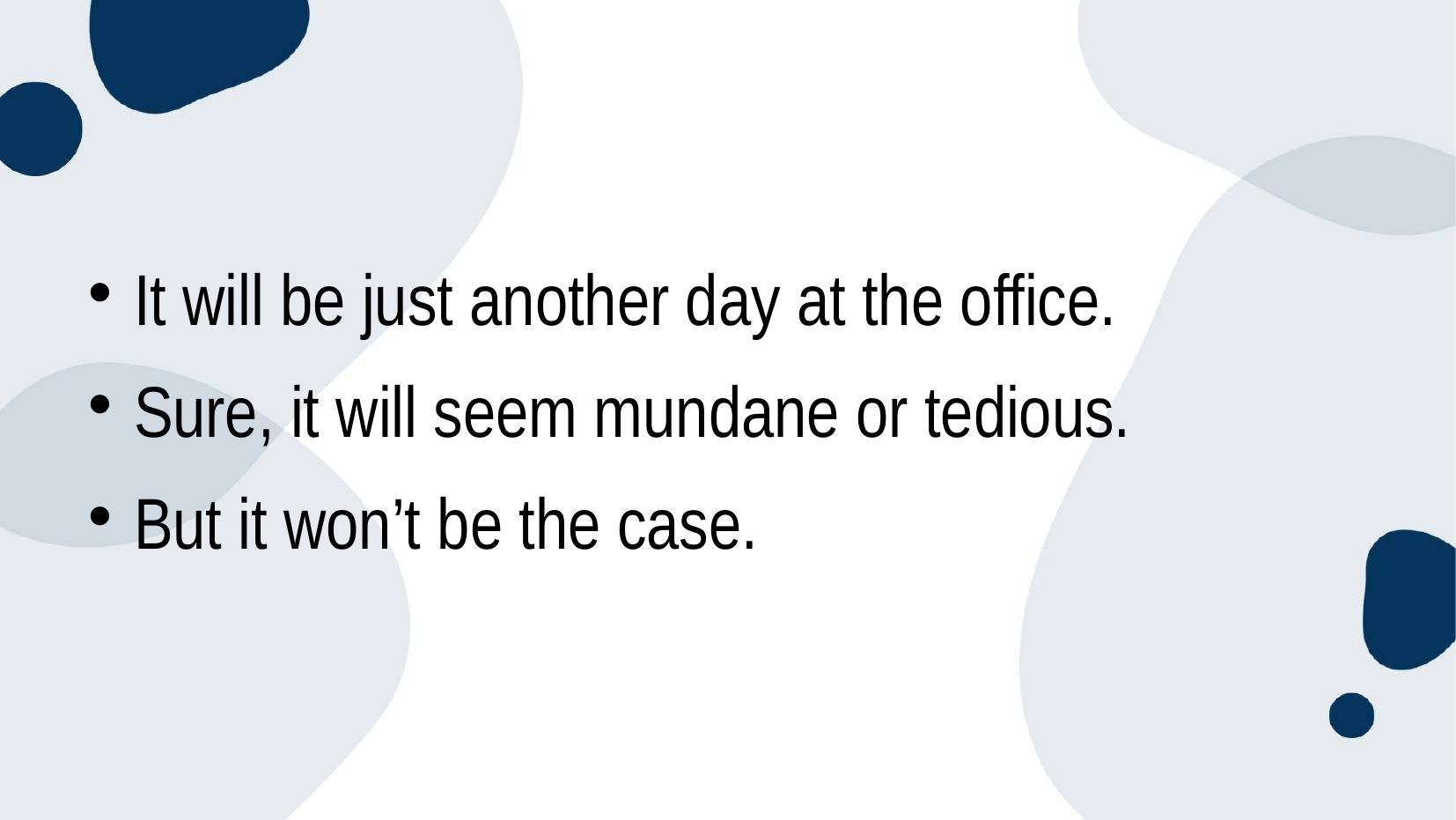

#
It will be just another day at the office.
Sure, it will seem mundane or tedious.
But it won’t be the case.